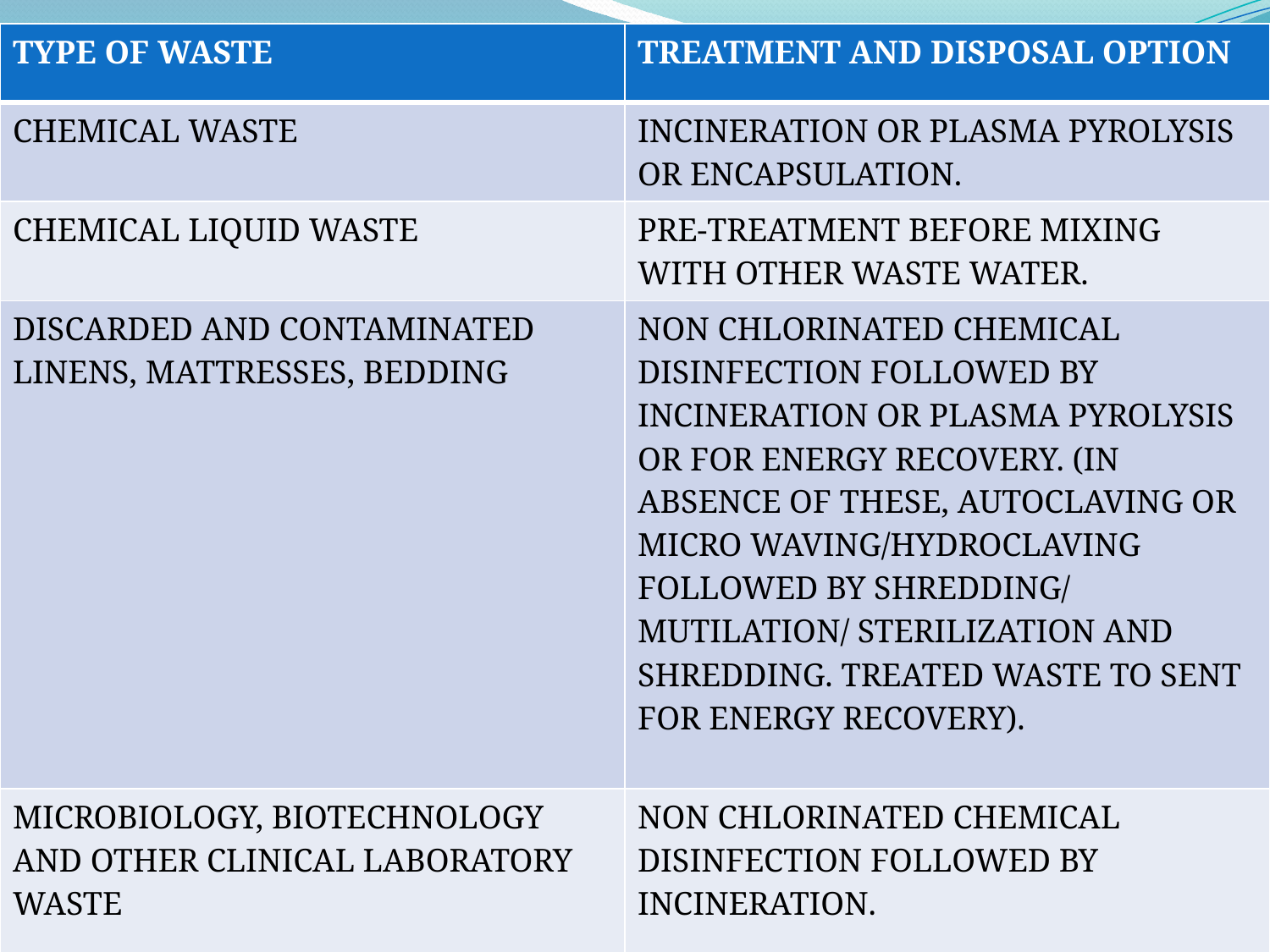

| TYPE OF WASTE | TREATMENT AND DISPOSAL OPTION |
| --- | --- |
| CHEMICAL WASTE | INCINERATION OR PLASMA PYROLYSIS OR ENCAPSULATION. |
| CHEMICAL LIQUID WASTE | PRE-TREATMENT BEFORE MIXING WITH OTHER WASTE WATER. |
| DISCARDED AND CONTAMINATED LINENS, MATTRESSES, BEDDING | NON CHLORINATED CHEMICAL DISINFECTION FOLLOWED BY INCINERATION OR PLASMA PYROLYSIS OR FOR ENERGY RECOVERY. (IN ABSENCE OF THESE, AUTOCLAVING OR MICRO WAVING/HYDROCLAVING FOLLOWED BY SHREDDING/ MUTILATION/ STERILIZATION AND SHREDDING. TREATED WASTE TO SENT FOR ENERGY RECOVERY). |
| MICROBIOLOGY, BIOTECHNOLOGY AND OTHER CLINICAL LABORATORY WASTE | NON CHLORINATED CHEMICAL DISINFECTION FOLLOWED BY INCINERATION. |